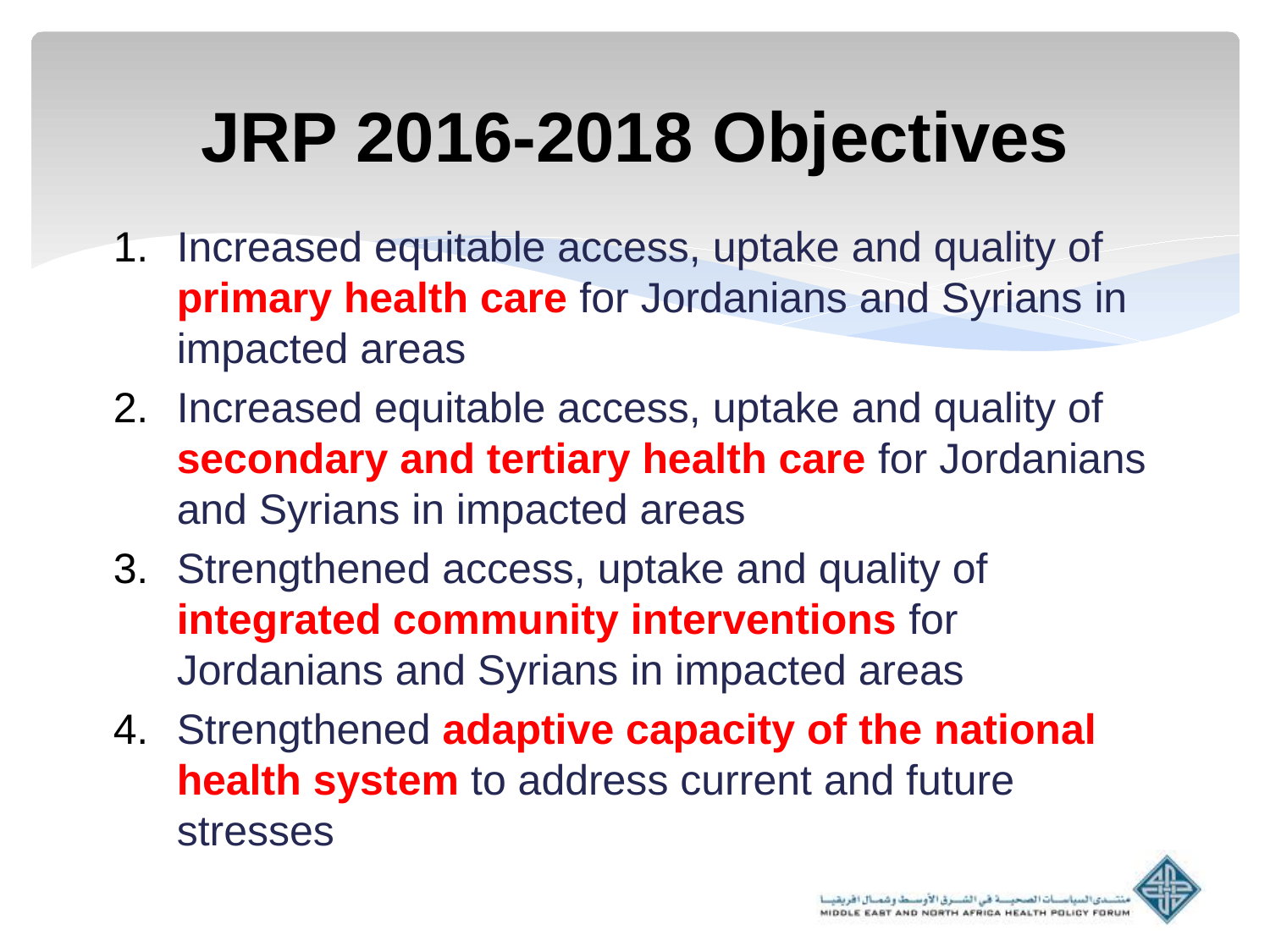

# JRP 2016-2018 Objectives
Increased equitable access, uptake and quality of primary health care for Jordanians and Syrians in impacted areas
Increased equitable access, uptake and quality of secondary and tertiary health care for Jordanians and Syrians in impacted areas
Strengthened access, uptake and quality of integrated community interventions for Jordanians and Syrians in impacted areas
Strengthened adaptive capacity of the national health system to address current and future stresses